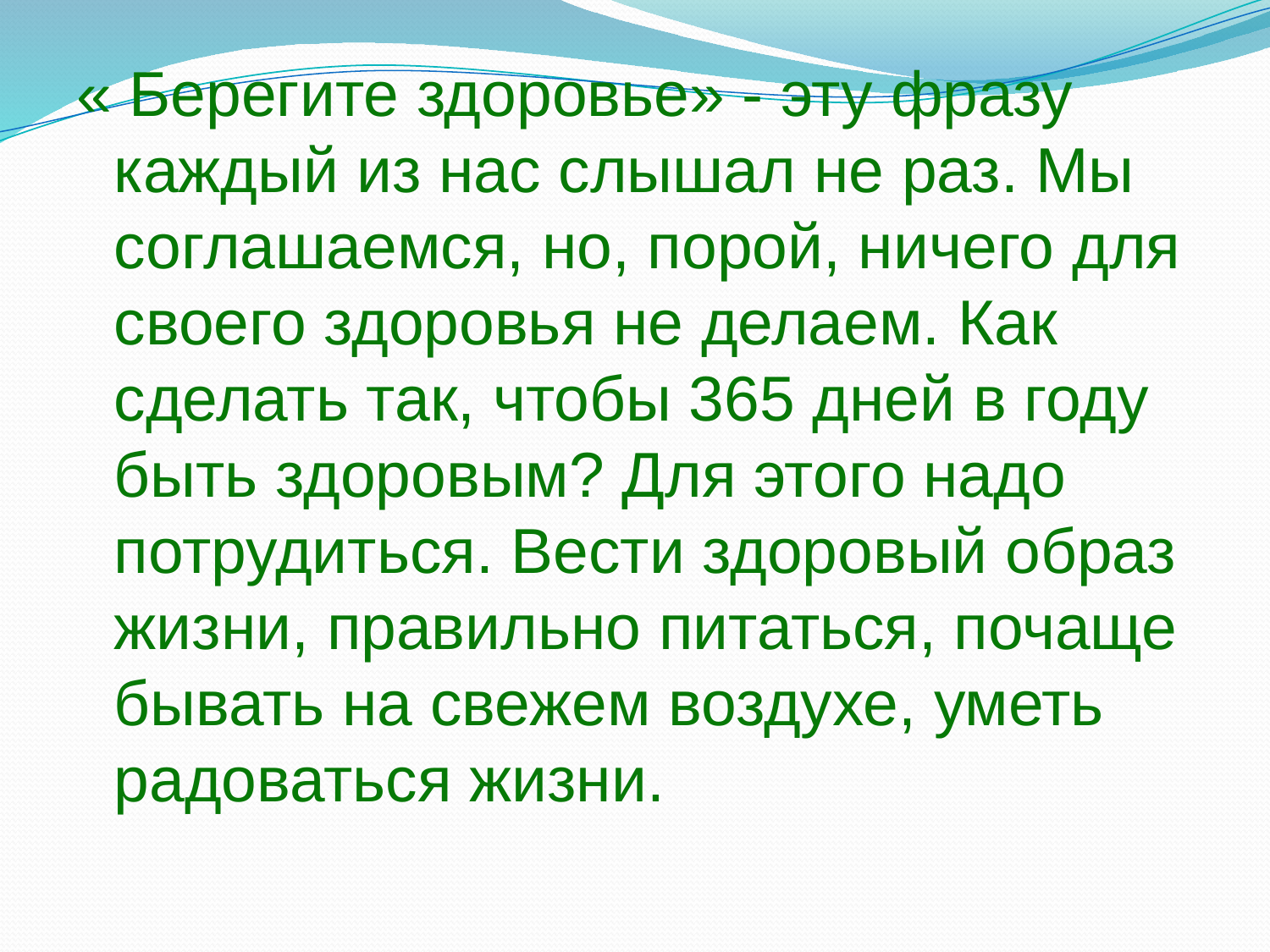

« Берегите здоровье» - эту фразу каждый из нас слышал не раз. Мы соглашаемся, но, порой, ничего для своего здоровья не делаем. Как сделать так, чтобы 365 дней в году быть здоровым? Для этого надо потрудиться. Вести здоровый образ жизни, правильно питаться, почаще бывать на свежем воздухе, уметь радоваться жизни.